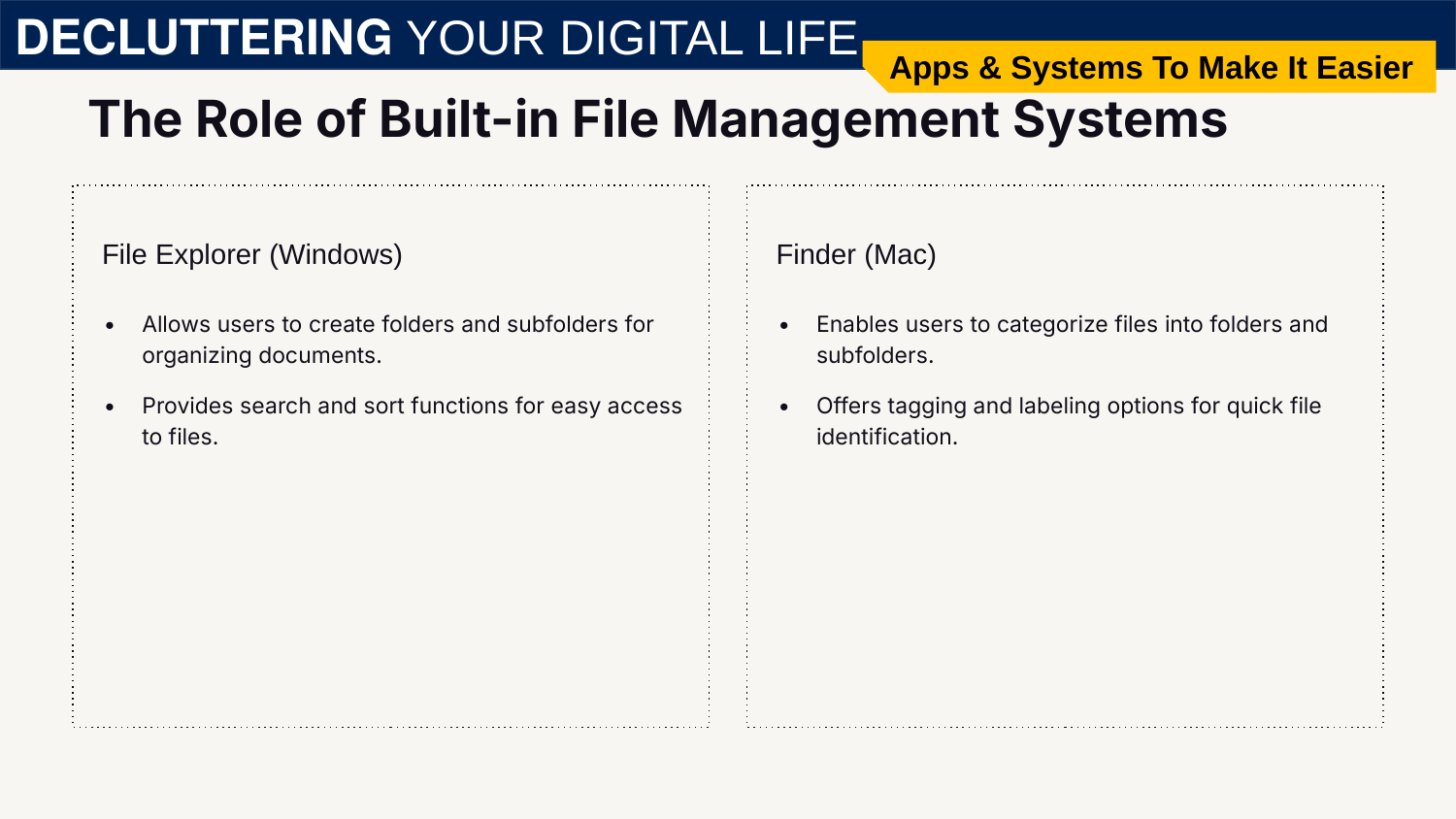

DECLUTTERING YOUR DIGITAL LIFE
DECLUTTERING YOUR DIGITAL LIFE
Optimizing Document Organization
Apps & Systems To Make It Easier

# The Role of Built-in File Management Systems
File Explorer (Windows)

Finder (Mac)
Allows users to create folders and subfolders for organizing documents.
Provides search and sort functions for easy access to files.
Enables users to categorize files into folders and subfolders.
Offers tagging and labeling options for quick file identification.